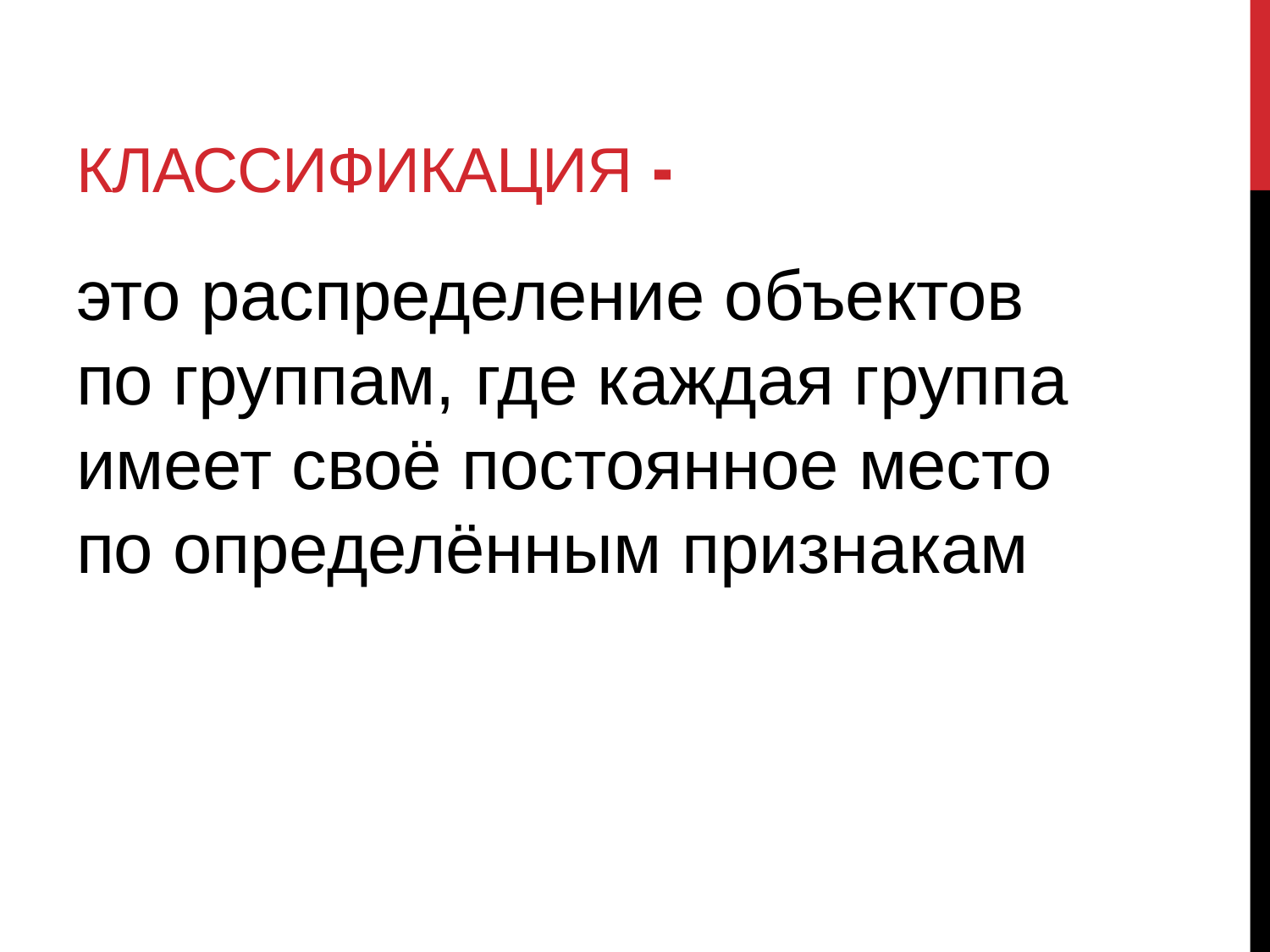

# Классификация -
это распределение объектов по группам, где каждая группа имеет своё постоянное место по определённым признакам